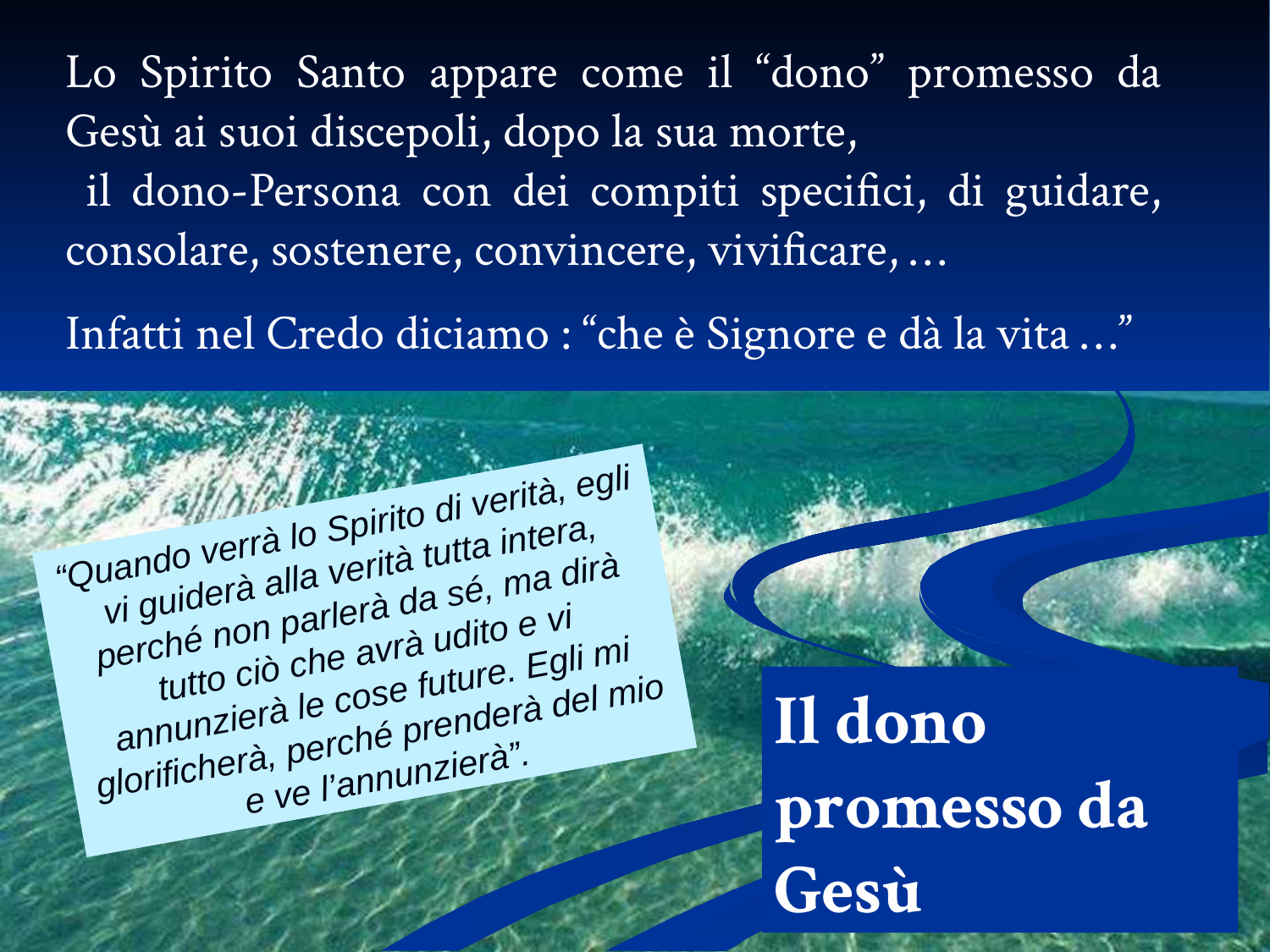

Lo Spirito Santo appare come il “dono” promesso da Gesù ai suoi discepoli, dopo la sua morte,                             il dono-Persona con dei compiti specifici, di guidare, consolare, sostenere, convincere, vivificare, …
Infatti nel Credo diciamo : “che è Signore e dà la vita …”
“Quando verrà lo Spirito di verità, egli vi guiderà alla verità tutta intera, perché non parlerà da sé, ma dirà tutto ciò che avrà udito e vi annunzierà le cose future. Egli mi glorificherà, perché prenderà del mio e ve l’annunzierà”.
Il dono promesso da Gesù